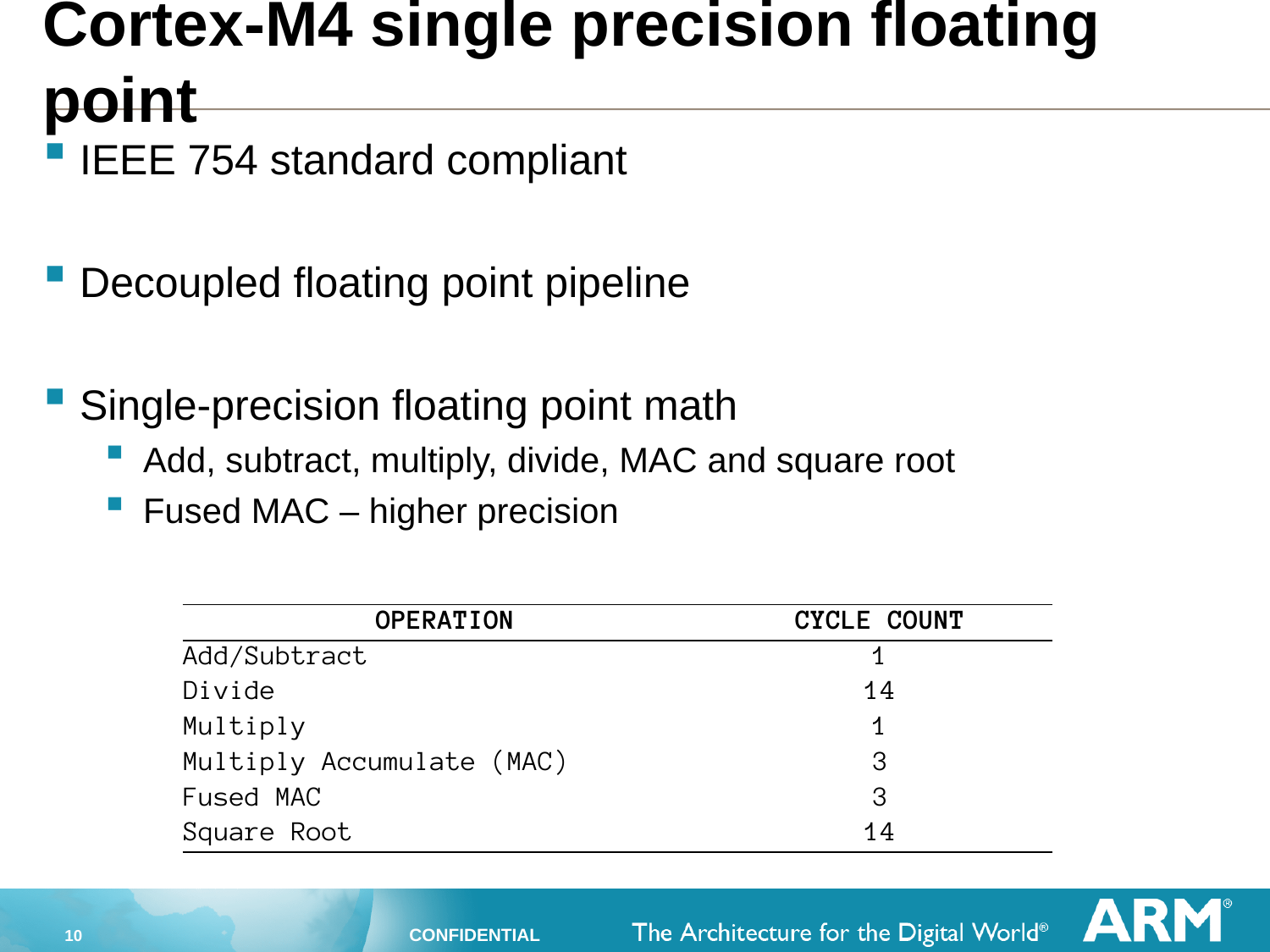

# Cortex-M4 single precision floating point
IEEE 754 standard compliant

Decoupled floating point pipeline

Single-precision floating point math
Add, subtract, multiply, divide, MAC and square root
Fused MAC – higher precision

| OPERATION | CYCLE COUNT |
| --- | --- |
| Add/Subtract | 1 |
| Divide | 14 |
| Multiply | 1 |
| Multiply Accumulate (MAC) | 3 |
| Fused MAC | 3 |
| Square Root | 14 |